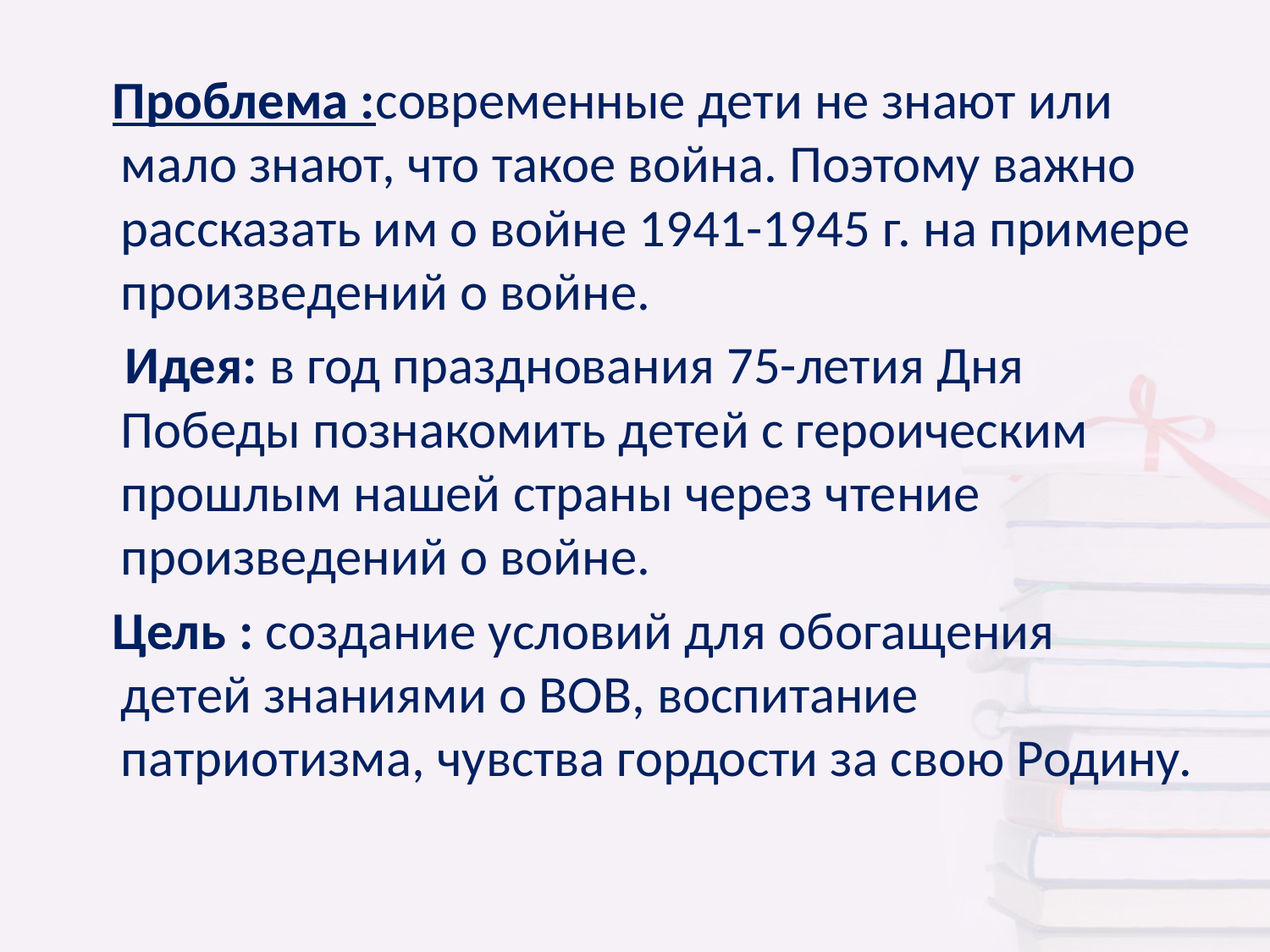

#
   Проблема :современные дети не знают или мало знают, что такое война. Поэтому важно рассказать им о войне 1941-1945 г. на примере произведений о войне.
    Идея: в год празднования 75-летия Дня Победы познакомить детей с героическим прошлым нашей страны через чтение  произведений о войне.
   Цель : создание условий для обогащения детей знаниями о ВОВ, воспитание патриотизма, чувства гордости за свою Родину.